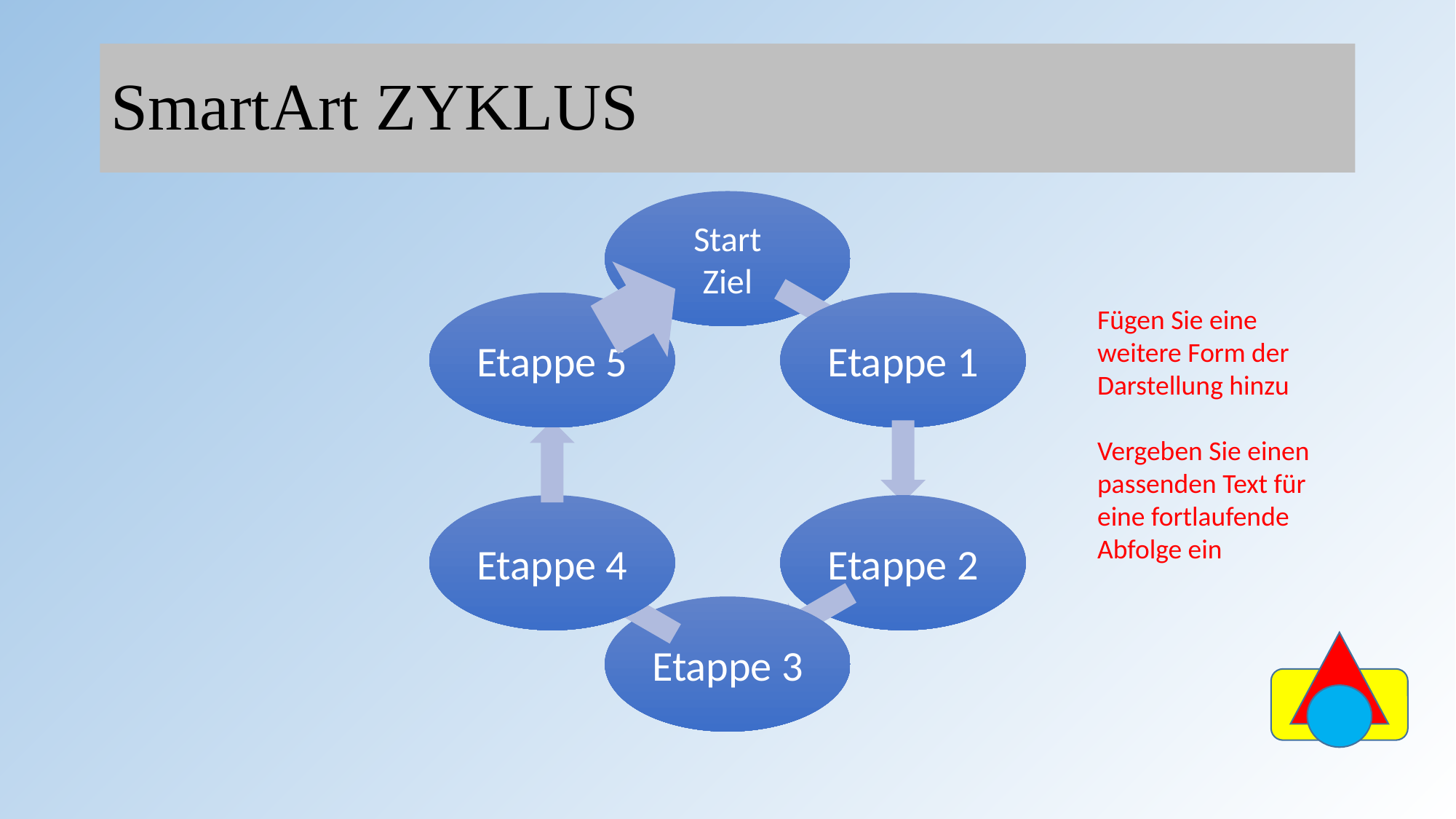

# SmartArt ZYKLUS
Start
Ziel
Etappe 1
Etappe 3
Etappe 4
Etappe 5
Etappe 2
Fügen Sie eine weitere Form der Darstellung hinzu

Vergeben Sie einen passenden Text für eine fortlaufende Abfolge ein